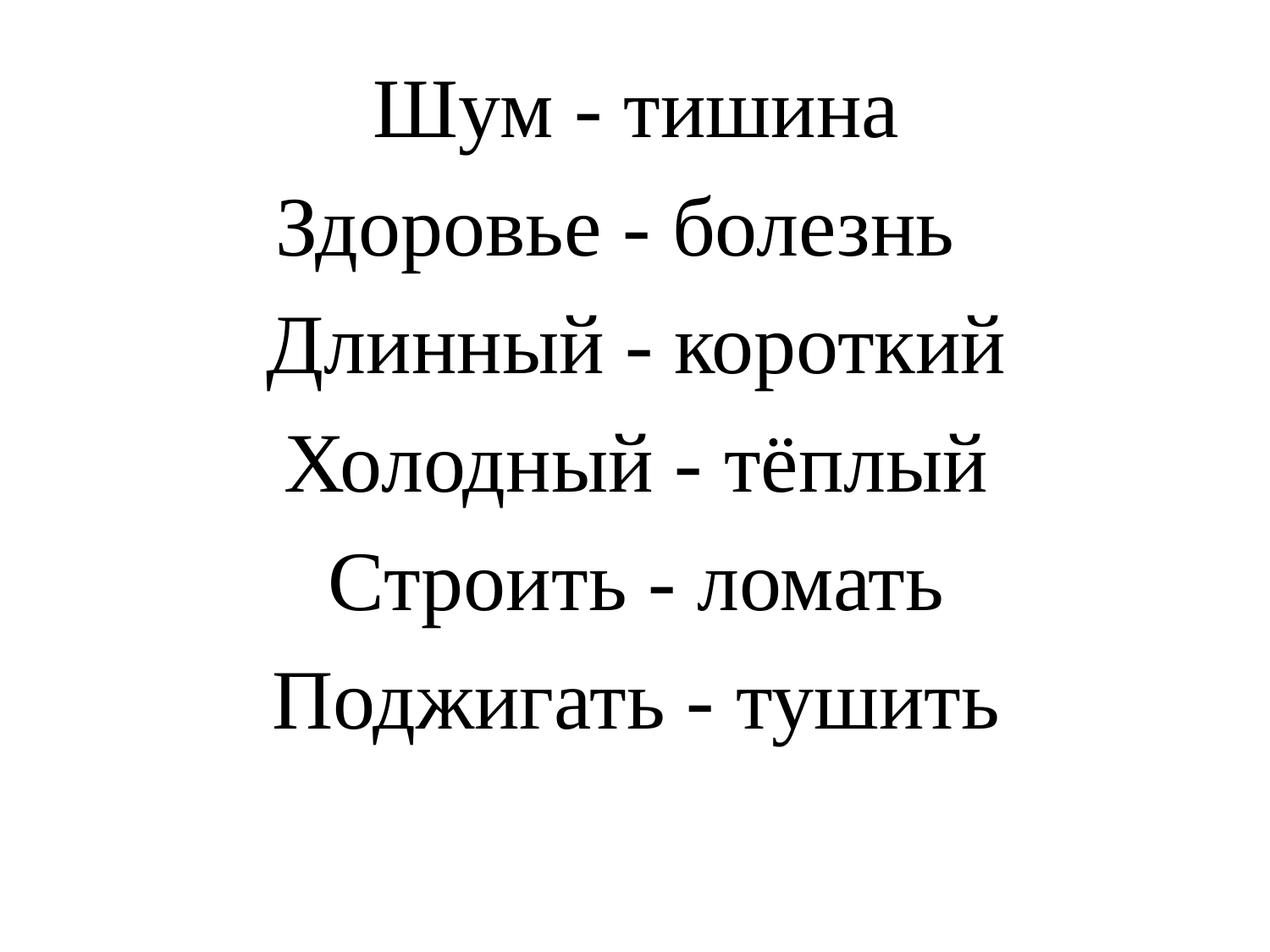

Шум - тишина
Здоровье - болезнь
Длинный - короткий
Холодный - тёплый
Строить - ломать
Поджигать - тушить